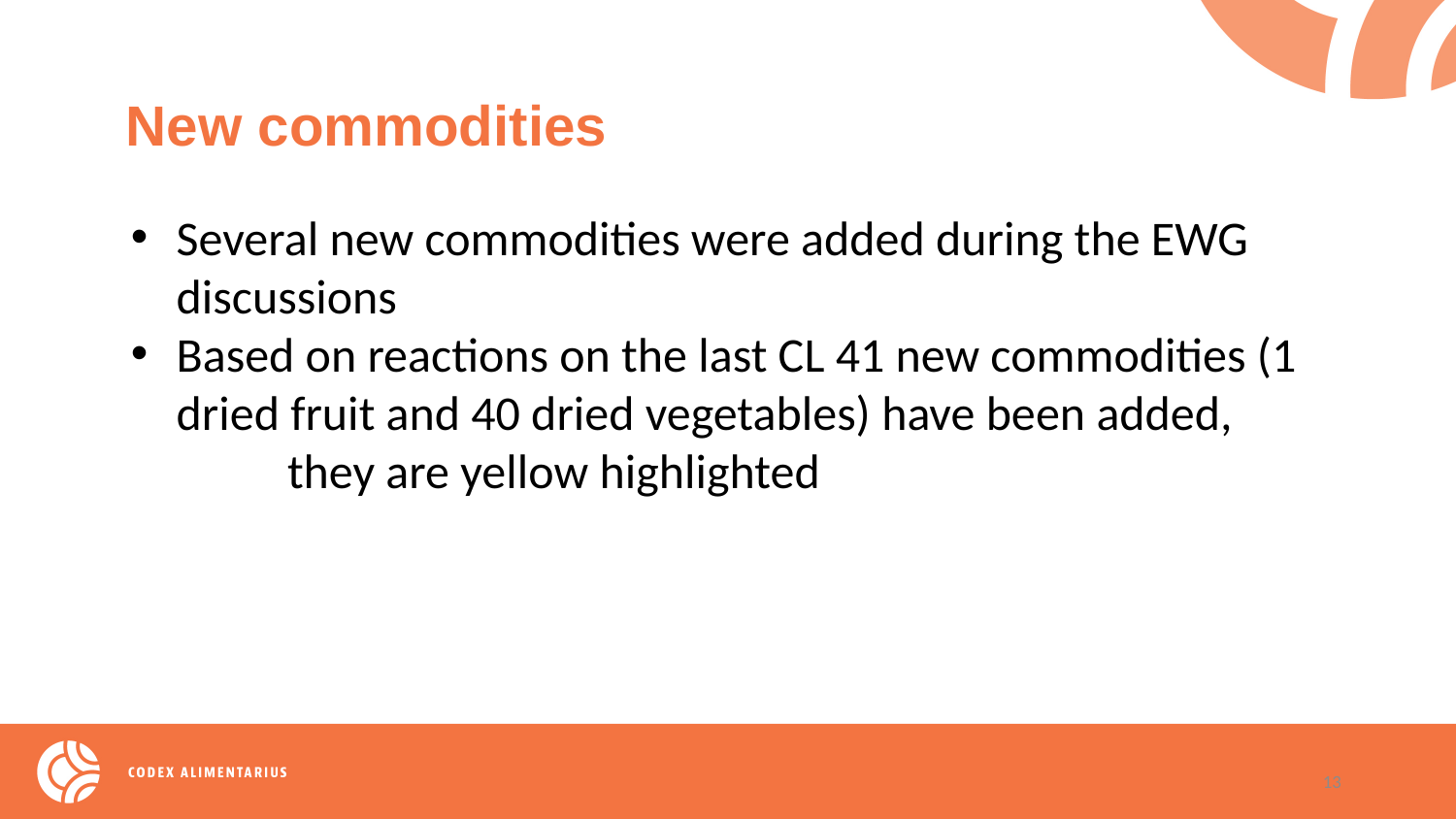

New commodities
Several new commodities were added during the EWG discussions
Based on reactions on the last CL 41 new commodities (1 dried fruit and 40 dried vegetables) have been added,
	 they are yellow highlighted
13